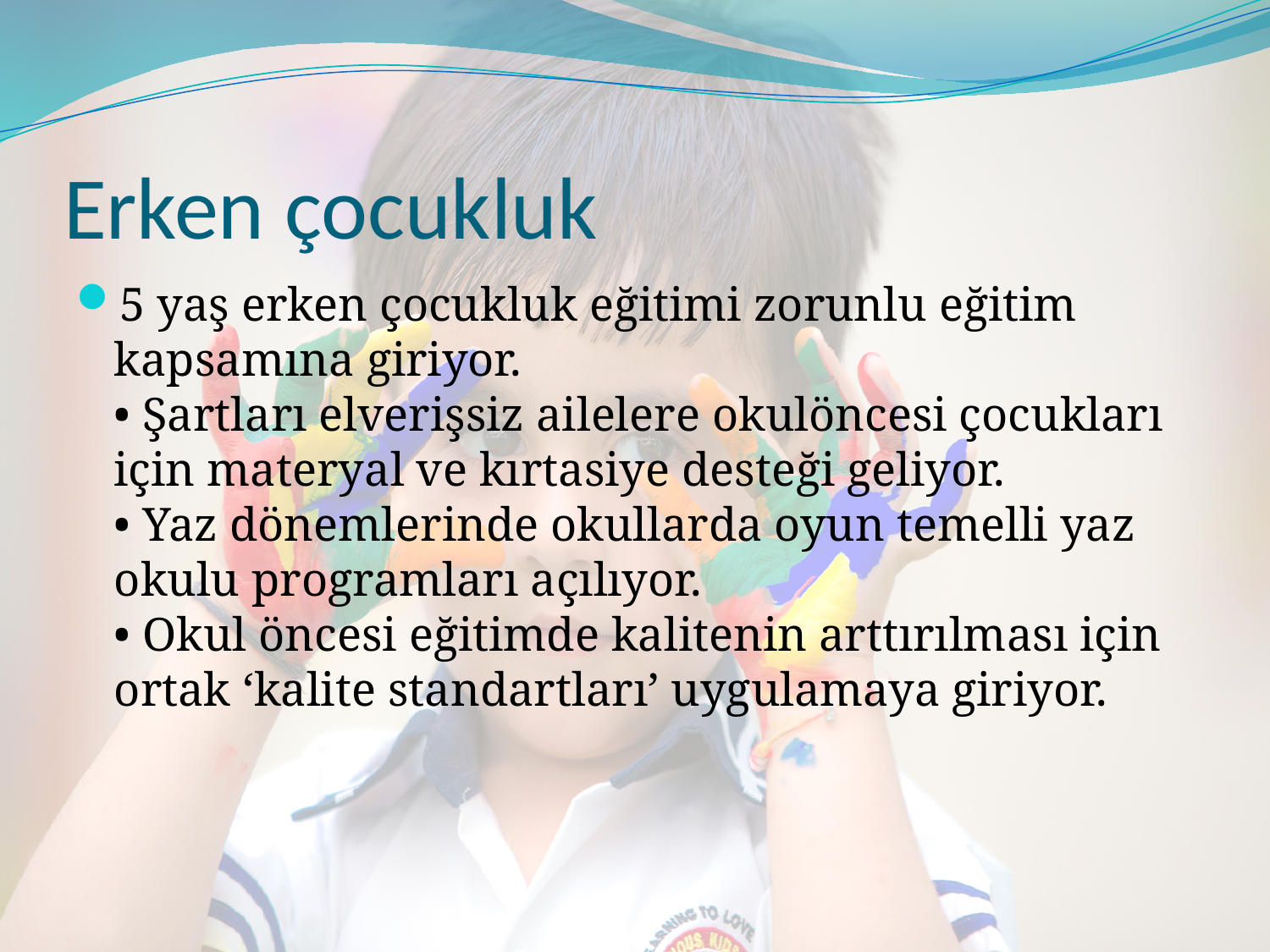

# Erken çocukluk
5 yaş erken çocukluk eğitimi zorunlu eğitim kapsamına giriyor.
• Şartları elverişsiz ailelere okulöncesi çocukları için materyal ve kırtasiye desteği geliyor.
• Yaz dönemlerinde okullarda oyun temelli yaz okulu programları açılıyor.
• Okul öncesi eğitimde kalitenin arttırılması için ortak ‘kalite standartları’ uygulamaya giriyor.